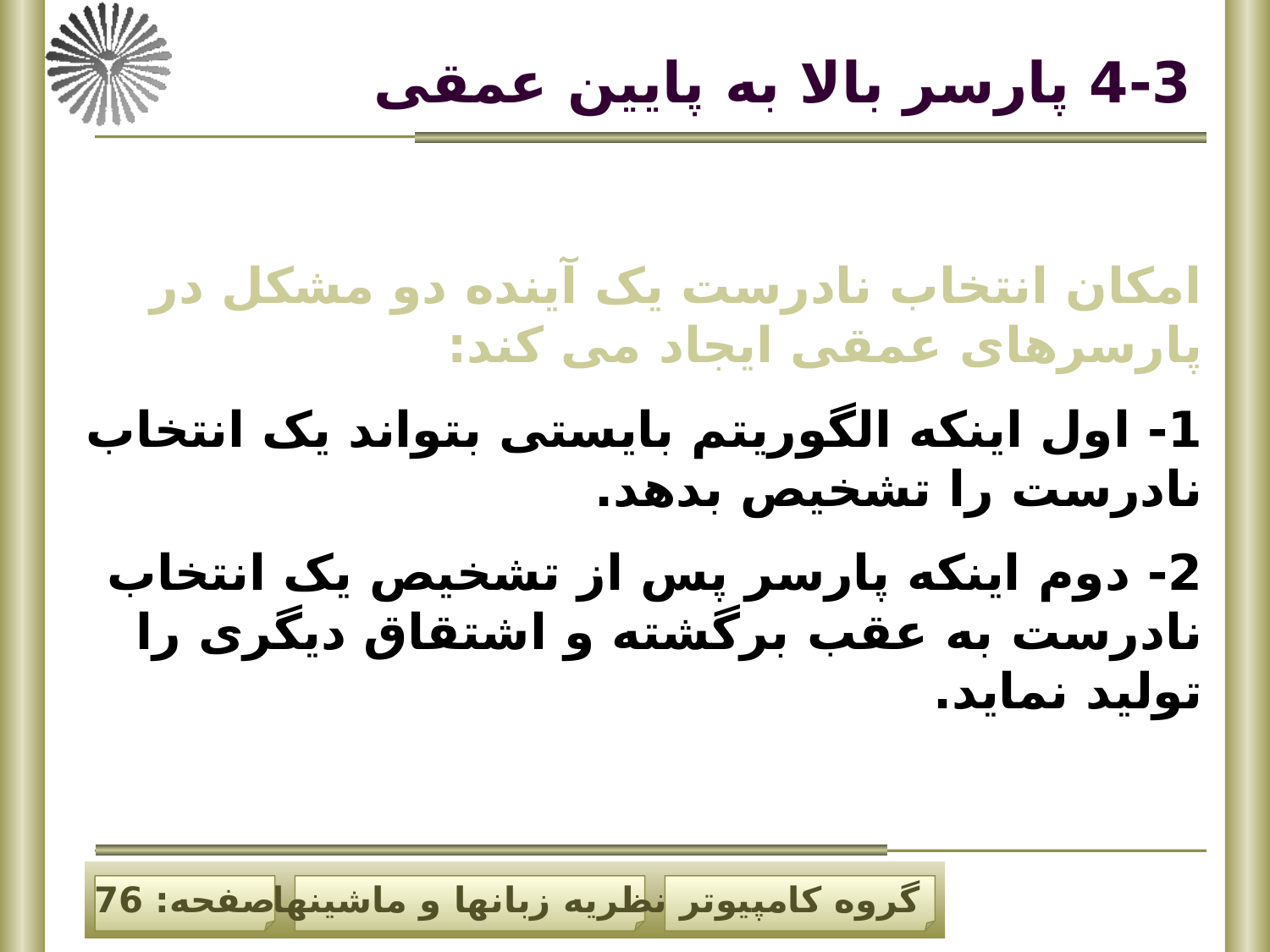

# 4-3 پارسر بالا به پایین عمقی
امکان انتخاب نادرست یک آینده دو مشکل در پارسرهای عمقی ایجاد می کند:
1- اول اینکه الگوریتم بایستی بتواند یک انتخاب نادرست را تشخیص بدهد.
2- دوم اینکه پارسر پس از تشخیص یک انتخاب نادرست به عقب برگشته و اشتقاق دیگری را تولید نماید.